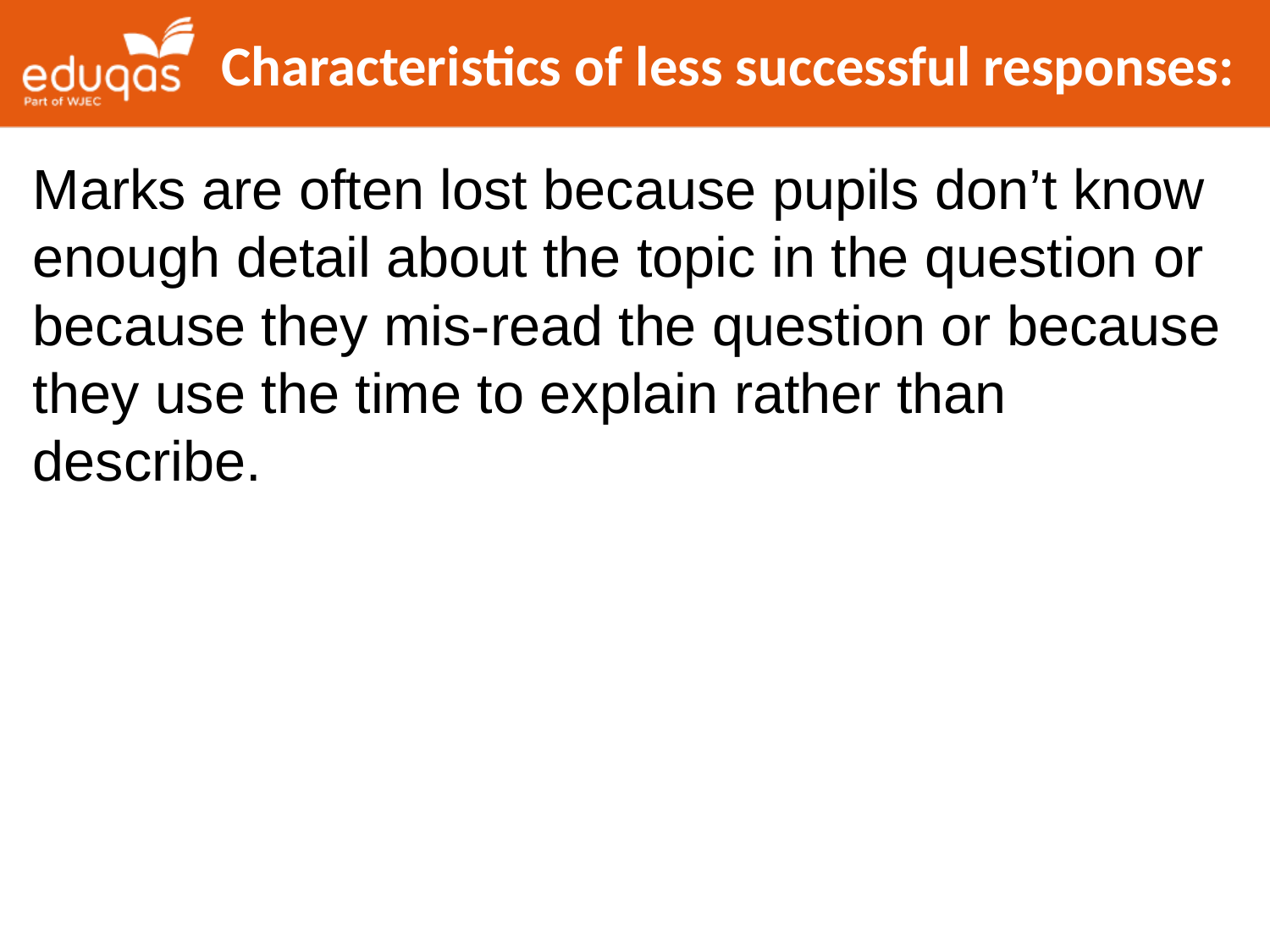

# Characteristics of less successful responses:
Marks are often lost because pupils don’t know enough detail about the topic in the question or because they mis-read the question or because they use the time to explain rather than describe.